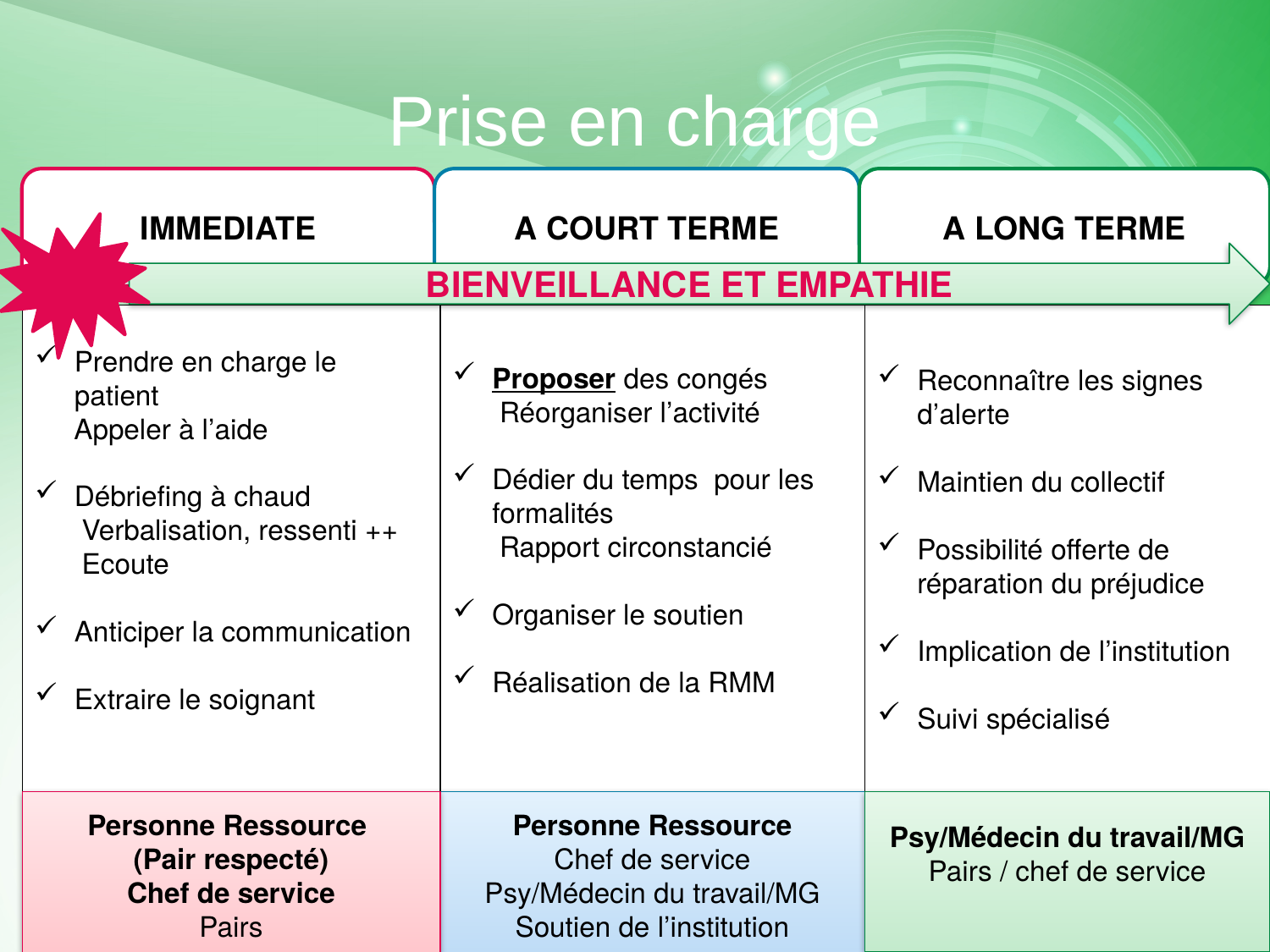

# Prise en charge
IMMEDIATE
A COURT TERME
A LONG TERME

BIENVEILLANCE ET EMPATHIE
Prendre en charge le patient
     Appeler à l’aide

Débriefing à chaud
      Verbalisation, ressenti ++
      Ecoute

Anticiper la communication

Extraire le soignant

Proposer des congés
      Réorganiser l’activité

Dédier du temps  pour les formalités
      Rapport circonstancié

Organiser le soutien

Réalisation de la RMM

Reconnaître les signes d’alerte

Maintien du collectif

Possibilité offerte de réparation du préjudice

Implication de l’institution

Suivi spécialisé
Personne Ressource
(Pair respecté)
Chef de service
Pairs
Personne Ressource
Chef de service
Psy/Médecin du travail/MG
Soutien de l’institution
Psy/Médecin du travail/MG
Pairs / chef de service

40